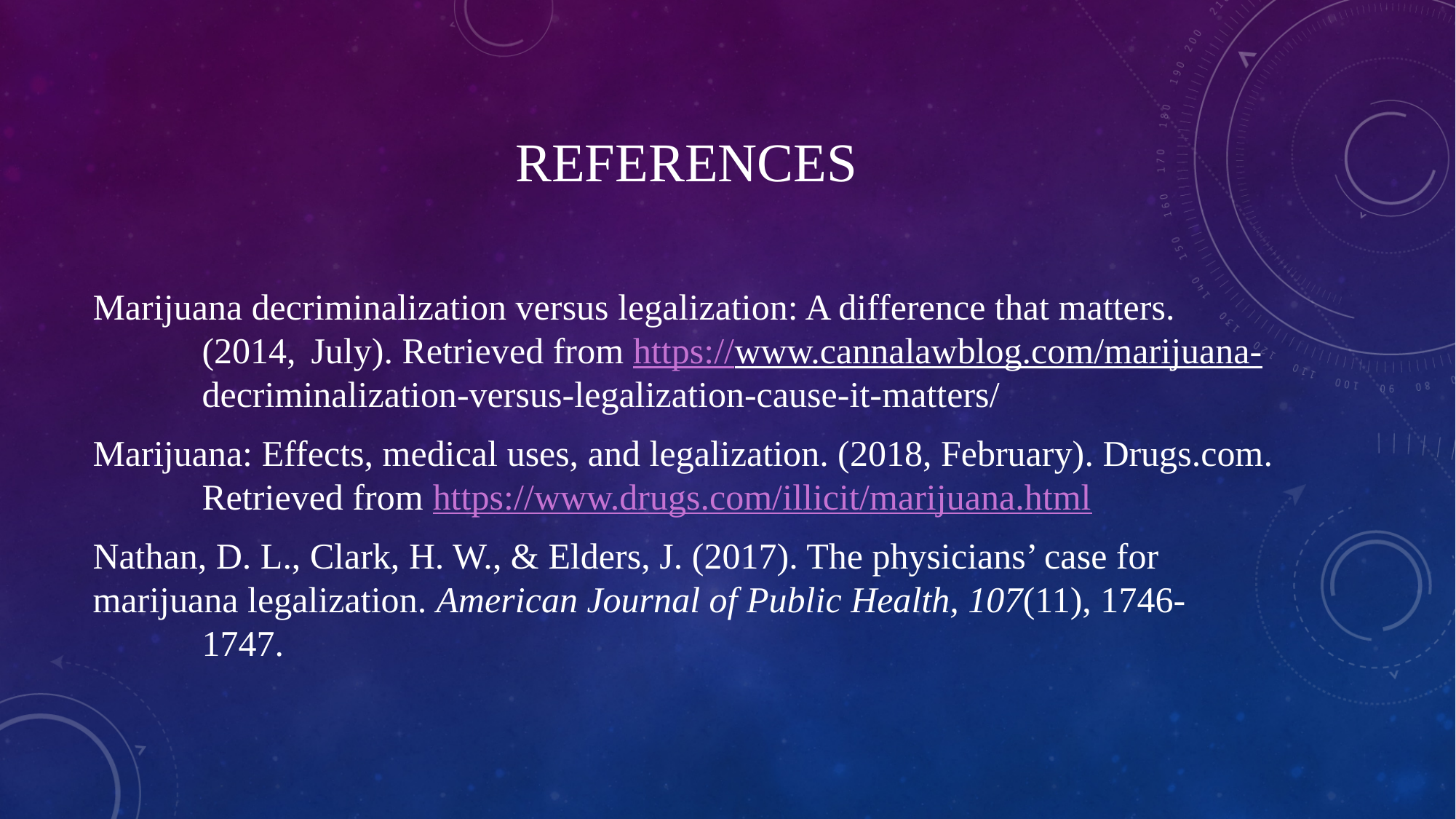

# References
Marijuana decriminalization versus legalization: A difference that matters. 	(2014, 	July). Retrieved from https://www.cannalawblog.com/marijuana-	decriminalization-versus-legalization-cause-it-matters/
Marijuana: Effects, medical uses, and legalization. (2018, February). Drugs.com. 	Retrieved from https://www.drugs.com/illicit/marijuana.html
Nathan, D. L., Clark, H. W., & Elders, J. (2017). The physicians’ case for 	marijuana legalization. American Journal of Public Health, 107(11), 1746-	1747.